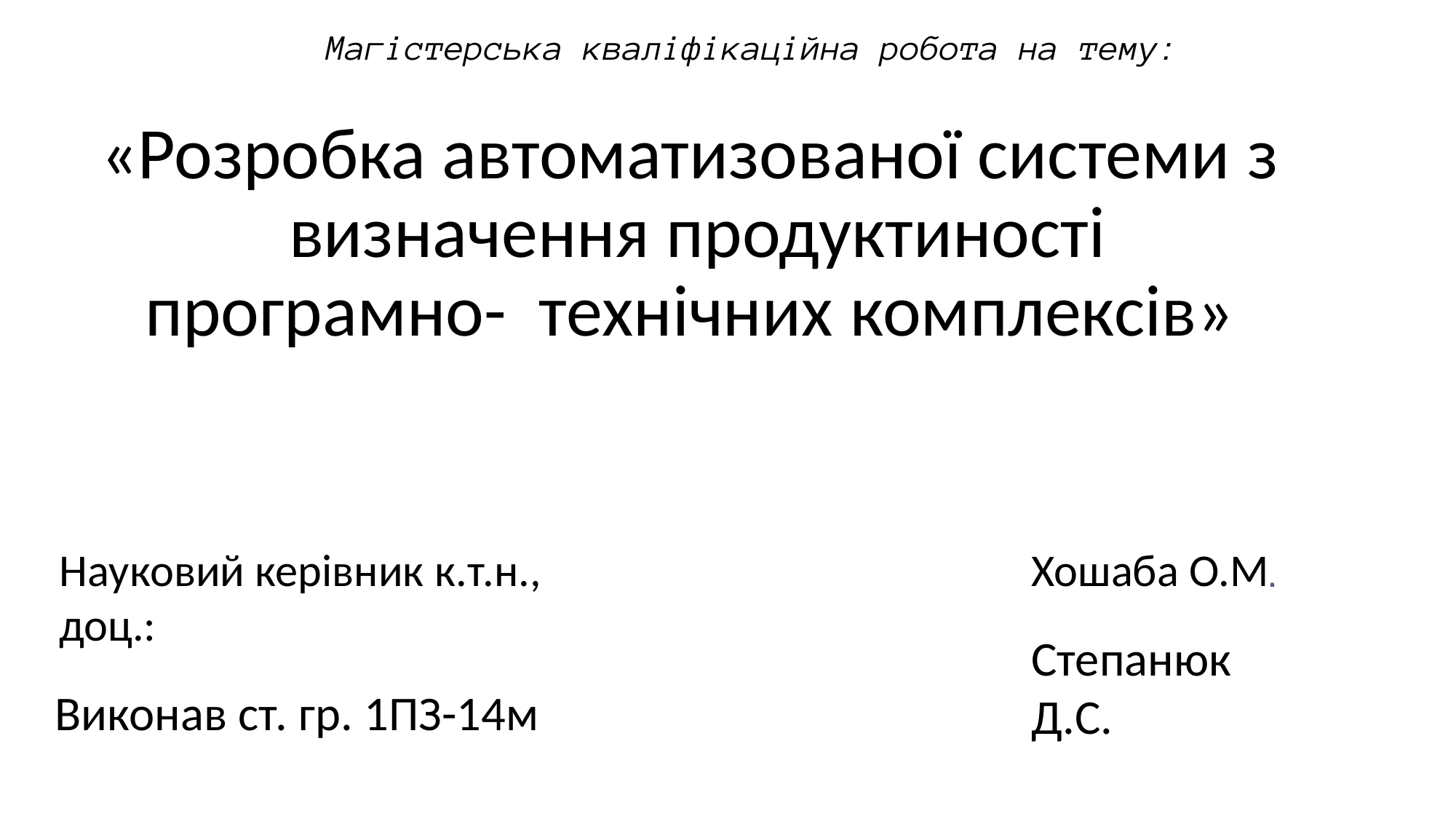

Магістерська кваліфікаційна робота на тему:
# «Розробка автоматизованої системи з  визначення продуктиності програмно-  технічних комплексів»
Науковий керівник к.т.н., доц.:
Виконав ст. гр. 1ПЗ-14м
Хошаба О.М
Степанюк Д.С.